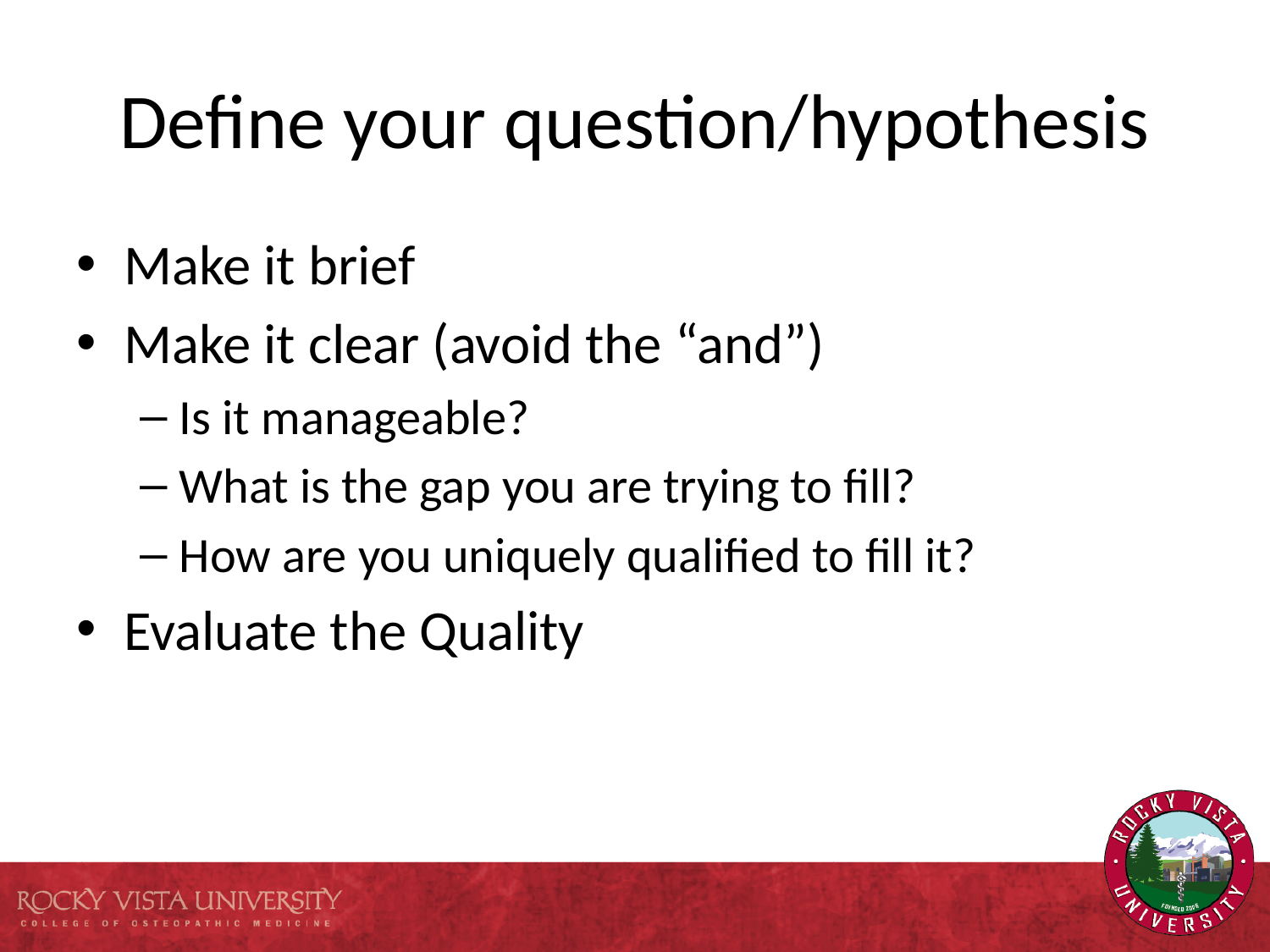

# Define your question/hypothesis
Make it brief
Make it clear (avoid the “and”)
Is it manageable?
What is the gap you are trying to fill?
How are you uniquely qualified to fill it?
Evaluate the Quality